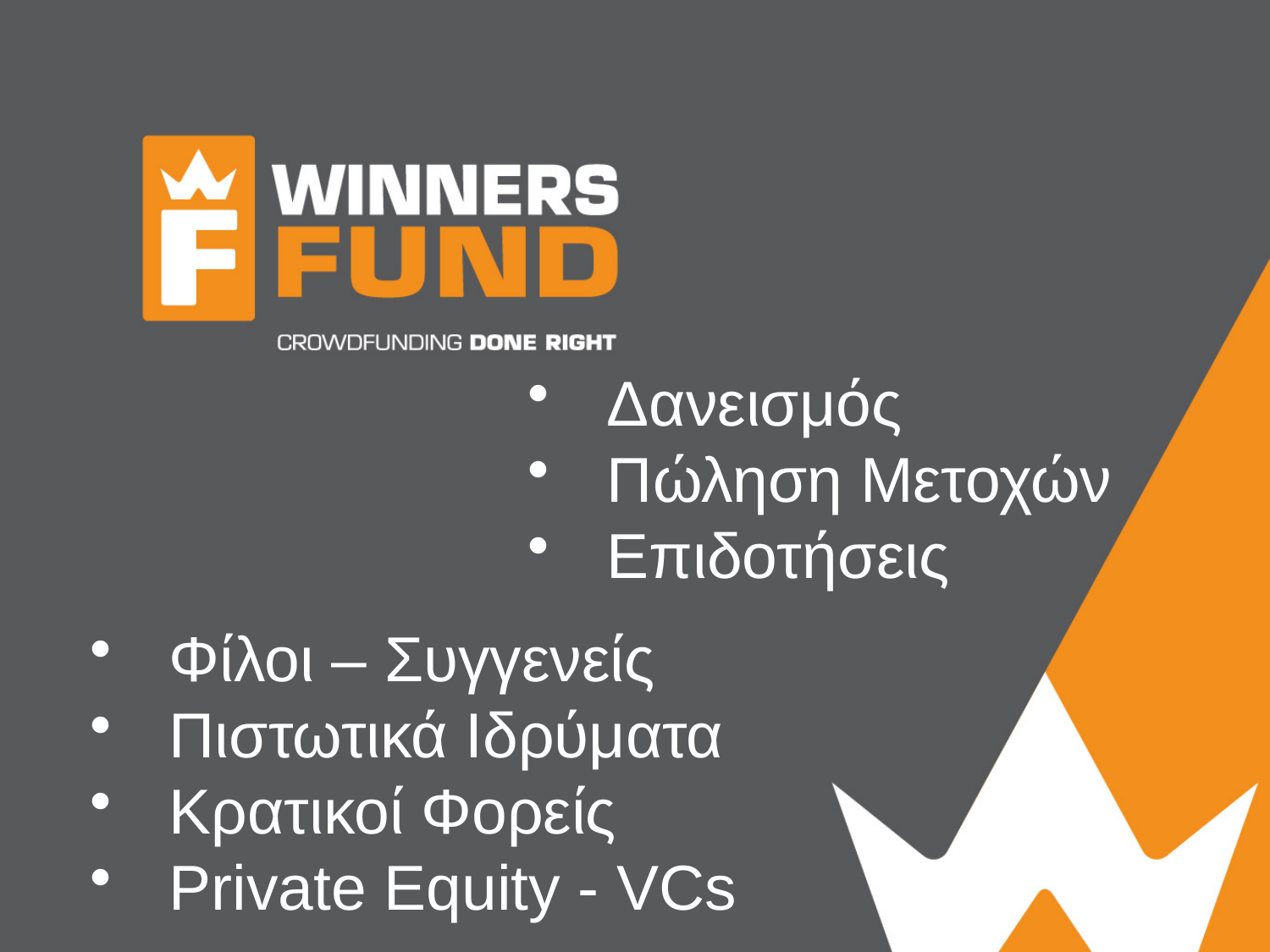

Δανεισμός
Πώληση Μετοχών
Επιδοτήσεις

Φίλοι – Συγγενείς
Πιστωτικά Ιδρύματα
Κρατικοί Φορείς
Private Equity - VCs